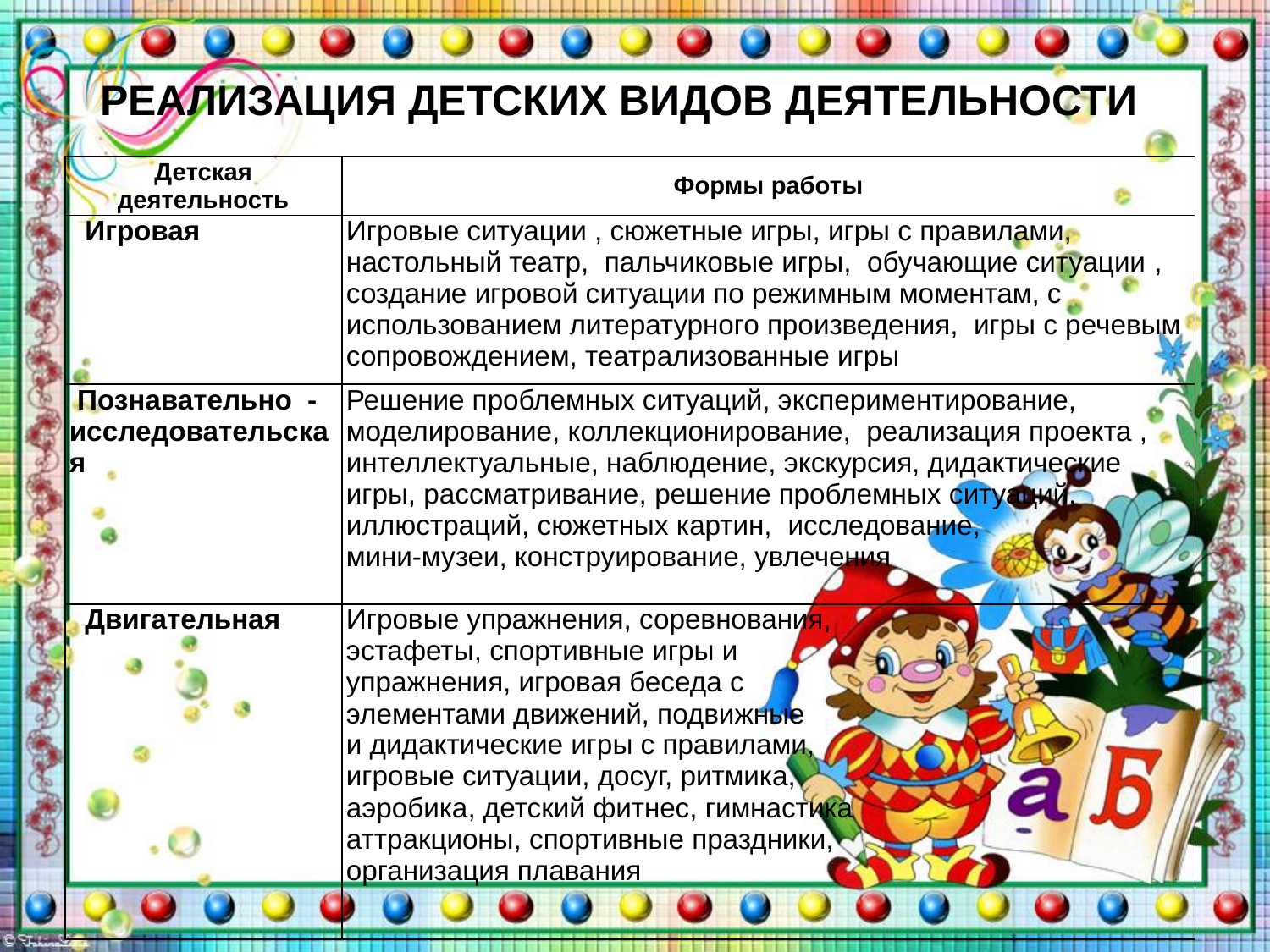

РЕАЛИЗАЦИЯ ДЕТСКИХ ВИДОВ ДЕЯТЕЛЬНОСТИ
| Детская деятельность | Формы работы |
| --- | --- |
| Игровая | Игровые ситуации , сюжетные игры, игры с правилами, настольный театр, пальчиковые игры, обучающие ситуации , создание игровой ситуации по режимным моментам, с использованием литературного произведения, игры с речевым сопровождением, театрализованные игры |
| Познавательно -исследовательская | Решение проблемных ситуаций, экспериментирование, моделирование, коллекционирование, реализация проекта , интеллектуальные, наблюдение, экскурсия, дидактические игры, рассматривание, решение проблемных ситуаций, иллюстраций, сюжетных картин, исследование, мини-музеи, конструирование, увлечения |
| Двигательная | Игровые упражнения, соревнования, эстафеты, спортивные игры и упражнения, игровая беседа с элементами движений, подвижные и дидактические игры с правилами, игровые ситуации, досуг, ритмика, аэробика, детский фитнес, гимнастика аттракционы, спортивные праздники, организация плавания |